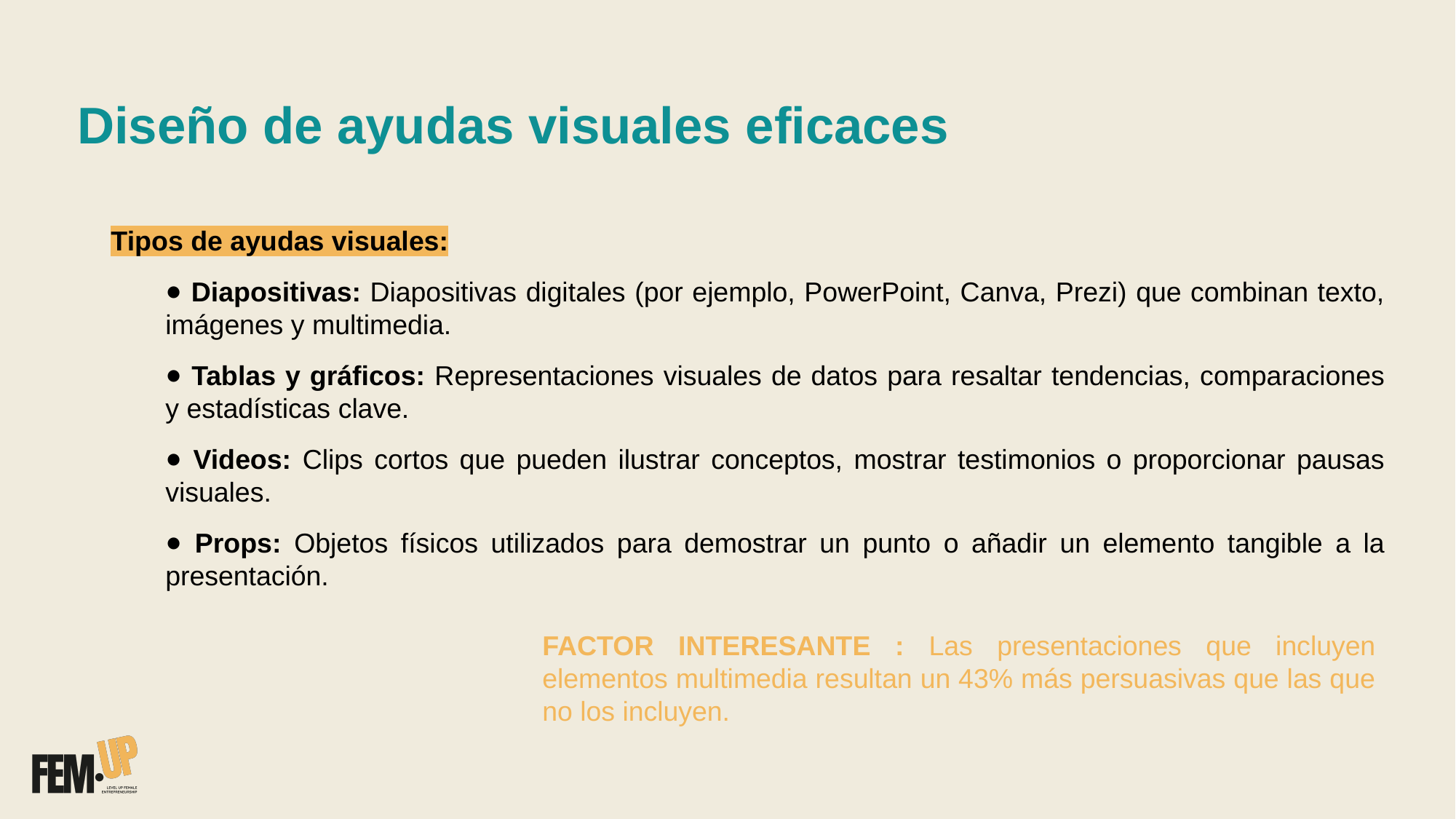

# Diseño de ayudas visuales eficaces
Tipos de ayudas visuales:
 Diapositivas: Diapositivas digitales (por ejemplo, PowerPoint, Canva, Prezi) que combinan texto, imágenes y multimedia.
 Tablas y gráficos: Representaciones visuales de datos para resaltar tendencias, comparaciones y estadísticas clave.
 Videos: Clips cortos que pueden ilustrar conceptos, mostrar testimonios o proporcionar pausas visuales.
 Props: Objetos físicos utilizados para demostrar un punto o añadir un elemento tangible a la presentación.

FACTOR INTERESANTE : Las presentaciones que incluyen elementos multimedia resultan un 43% más persuasivas que las que no los incluyen.